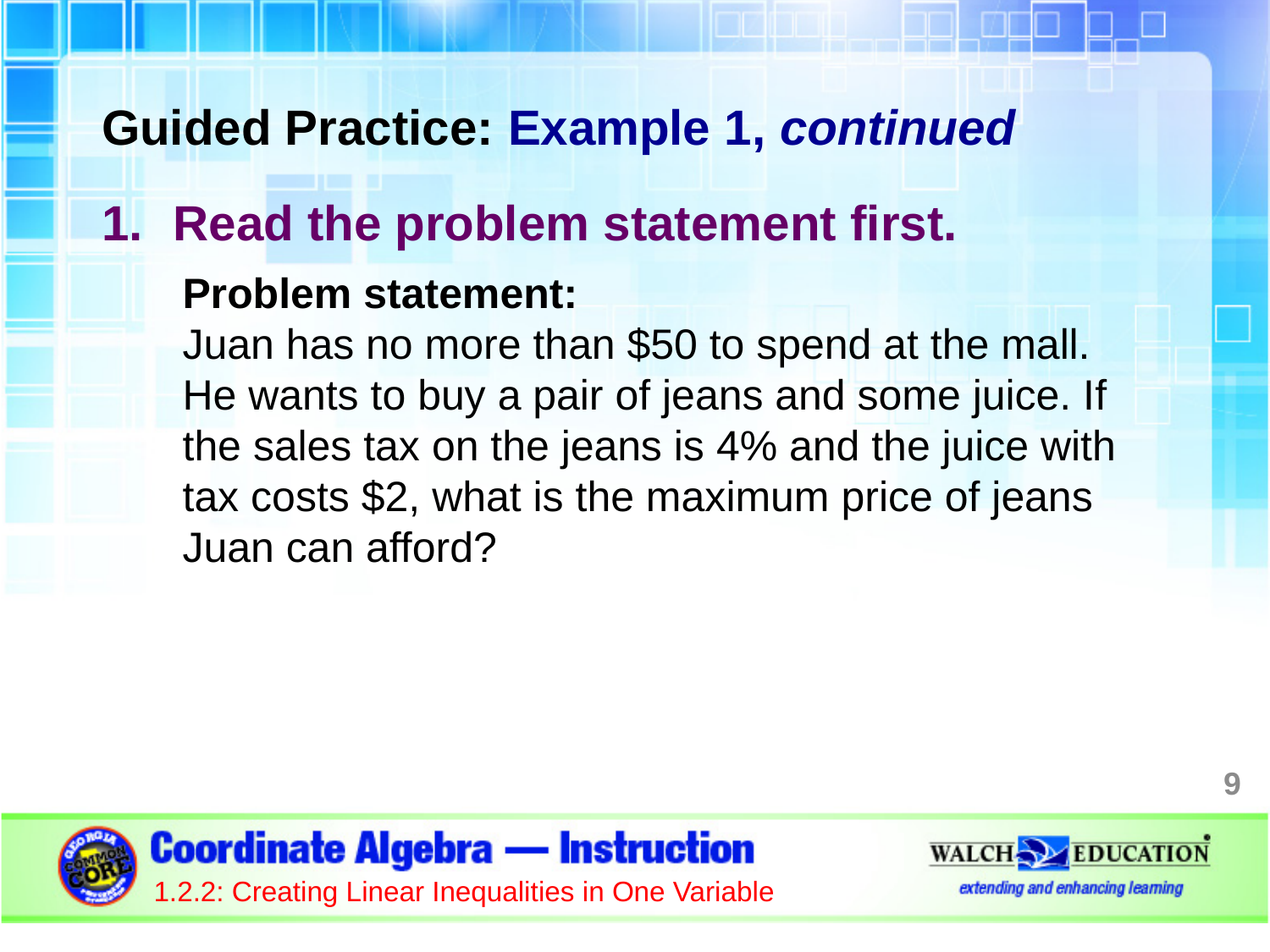

Guided Practice: Example 1, continued

Read the problem statement first.

Problem statement:
Juan has no more than $50 to spend at the mall. He wants to buy a pair of jeans and some juice. If the sales tax on the jeans is 4% and the juice with tax costs $2, what is the maximum price of jeans Juan can afford?
9
1.2.2: Creating Linear Inequalities in One Variable